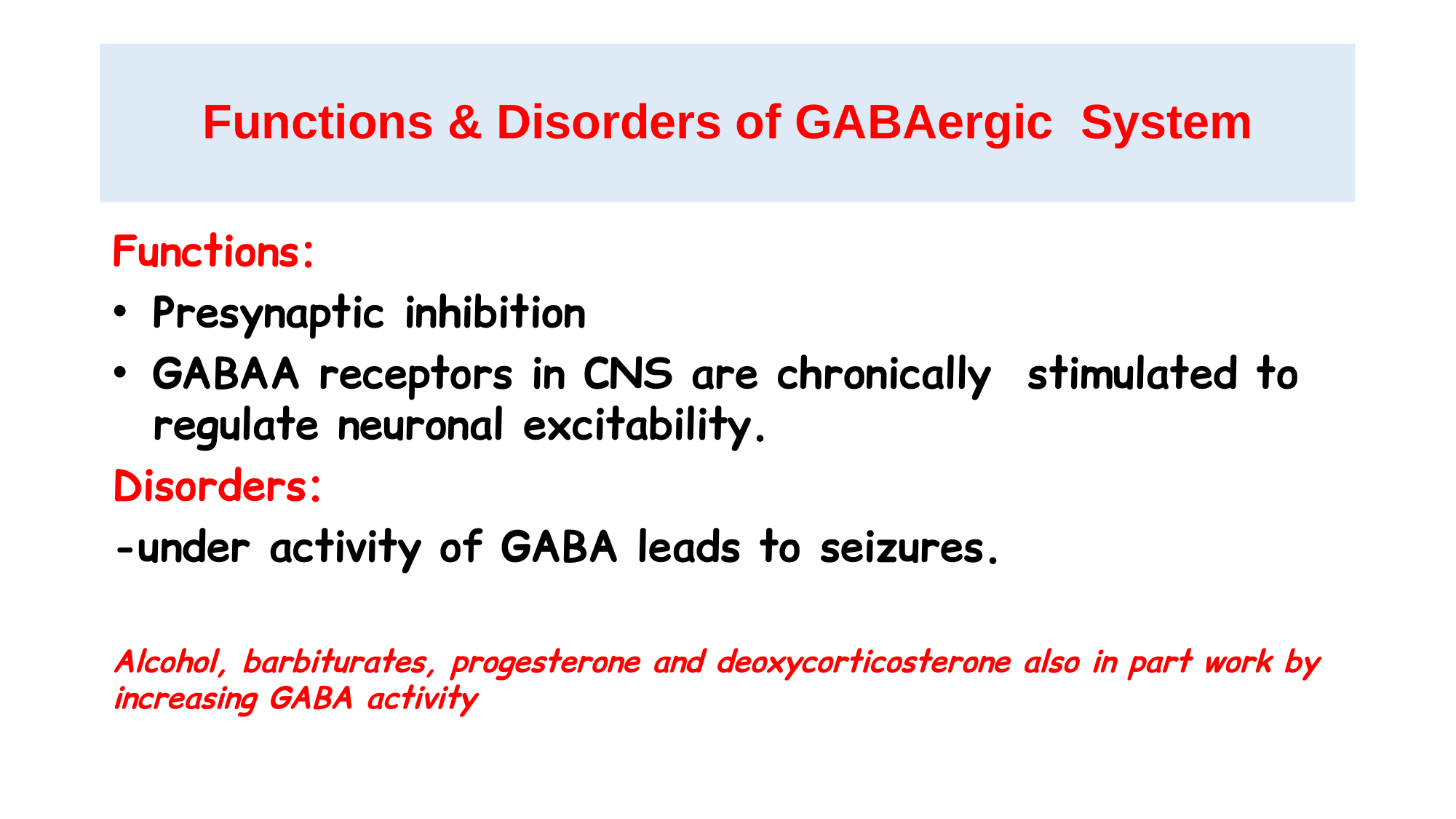

# Functions & Disorders of GABAergic  System
Functions:
Presynaptic inhibition
GABAA receptors in CNS are chronically  stimulated to regulate neuronal excitability.
Disorders:
-under activity of GABA leads to seizures.

Alcohol, barbiturates, progesterone and deoxycorticosterone also in part work by increasing GABA activity